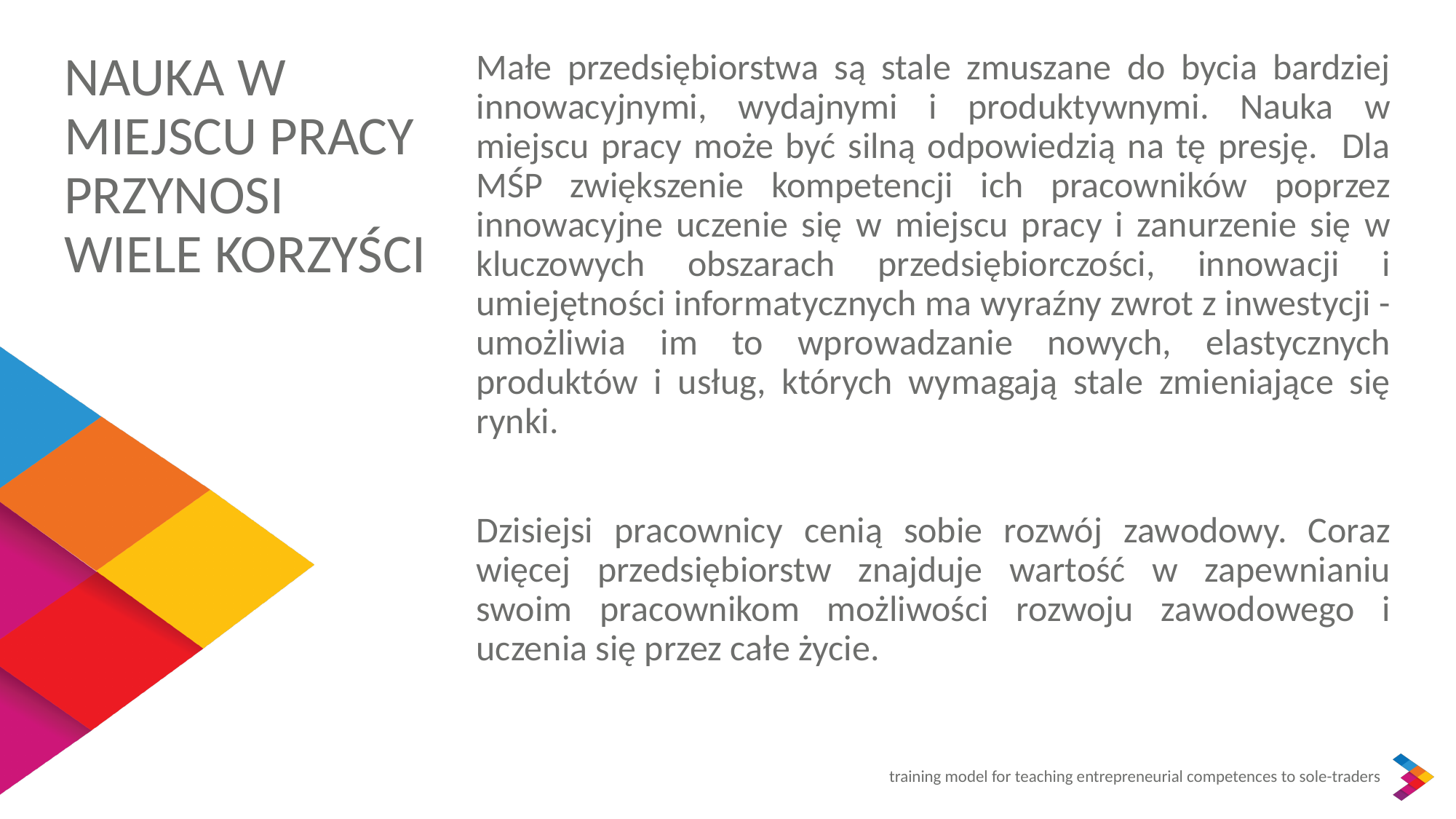

NAUKA W MIEJSCU PRACY PRZYNOSI WIELE KORZYŚCI
Małe przedsiębiorstwa są stale zmuszane do bycia bardziej innowacyjnymi, wydajnymi i produktywnymi. Nauka w miejscu pracy może być silną odpowiedzią na tę presję.  Dla MŚP zwiększenie kompetencji ich pracowników poprzez innowacyjne uczenie się w miejscu pracy i zanurzenie się w kluczowych obszarach przedsiębiorczości, innowacji i umiejętności informatycznych ma wyraźny zwrot z inwestycji - umożliwia im to wprowadzanie nowych, elastycznych produktów i usług, których wymagają stale zmieniające się rynki.

Dzisiejsi pracownicy cenią sobie rozwój zawodowy. Coraz więcej przedsiębiorstw znajduje wartość w zapewnianiu swoim pracownikom możliwości rozwoju zawodowego i uczenia się przez całe życie.